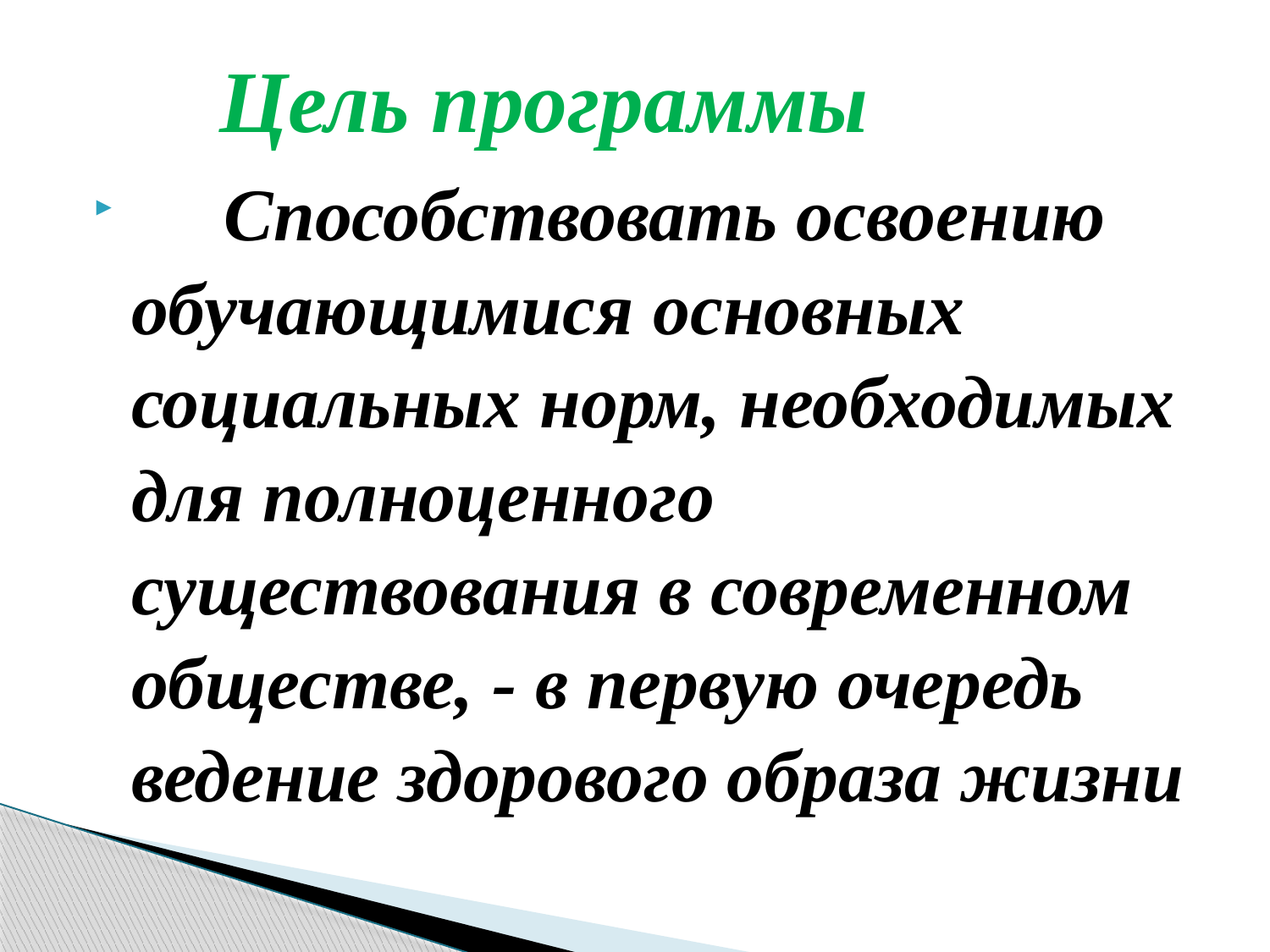

# Цель программы
        Способствовать освоению обучающимися основных социальных норм, необходимых  для полноценного существования в современном обществе, - в первую очередь ведение здорового образа жизни